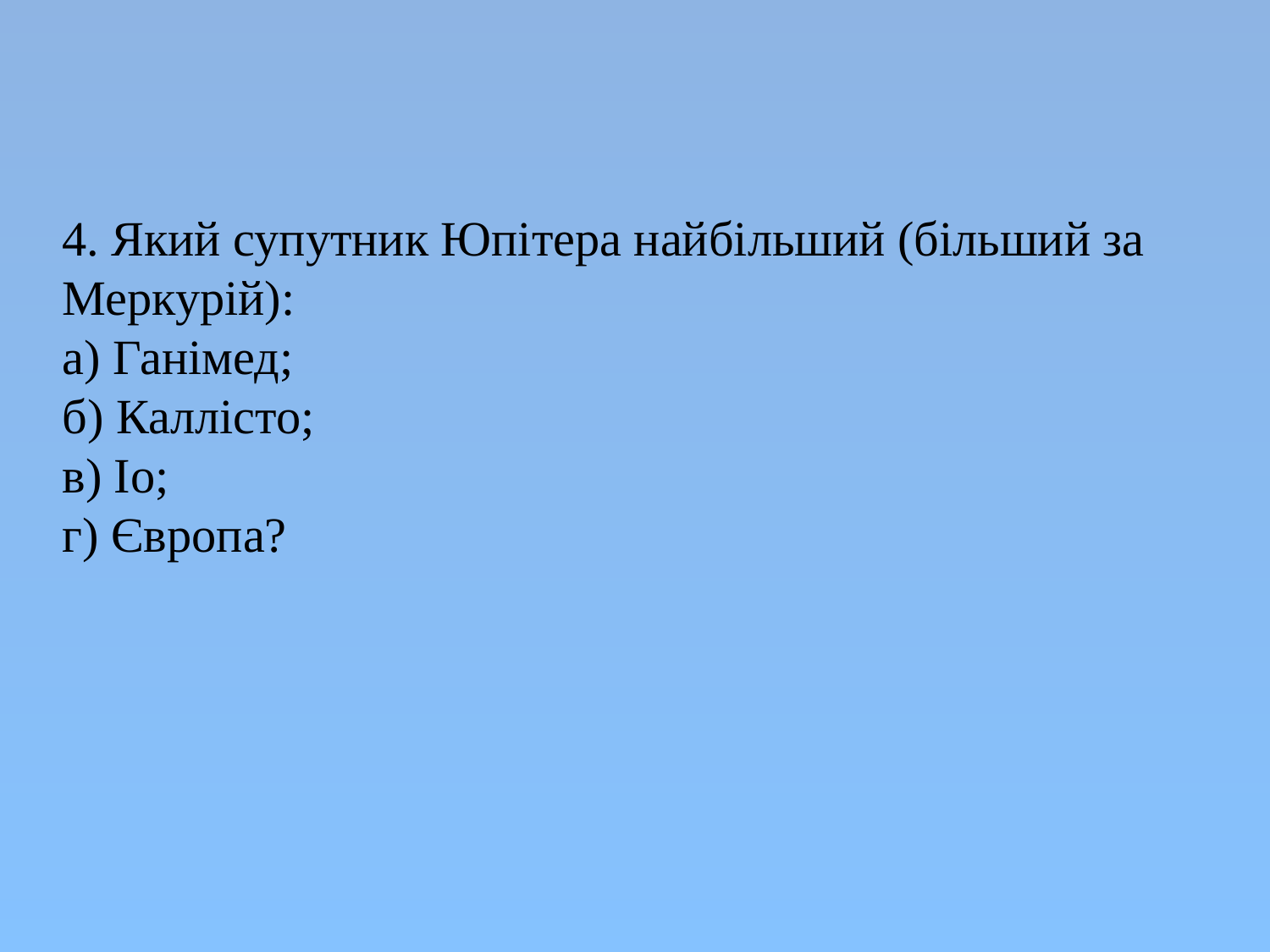

4. Який супутник Юпітера найбільший (більший за Меркурій):
а) Ганімед;
б) Каллісто;
в) Іо;
г) Європа?